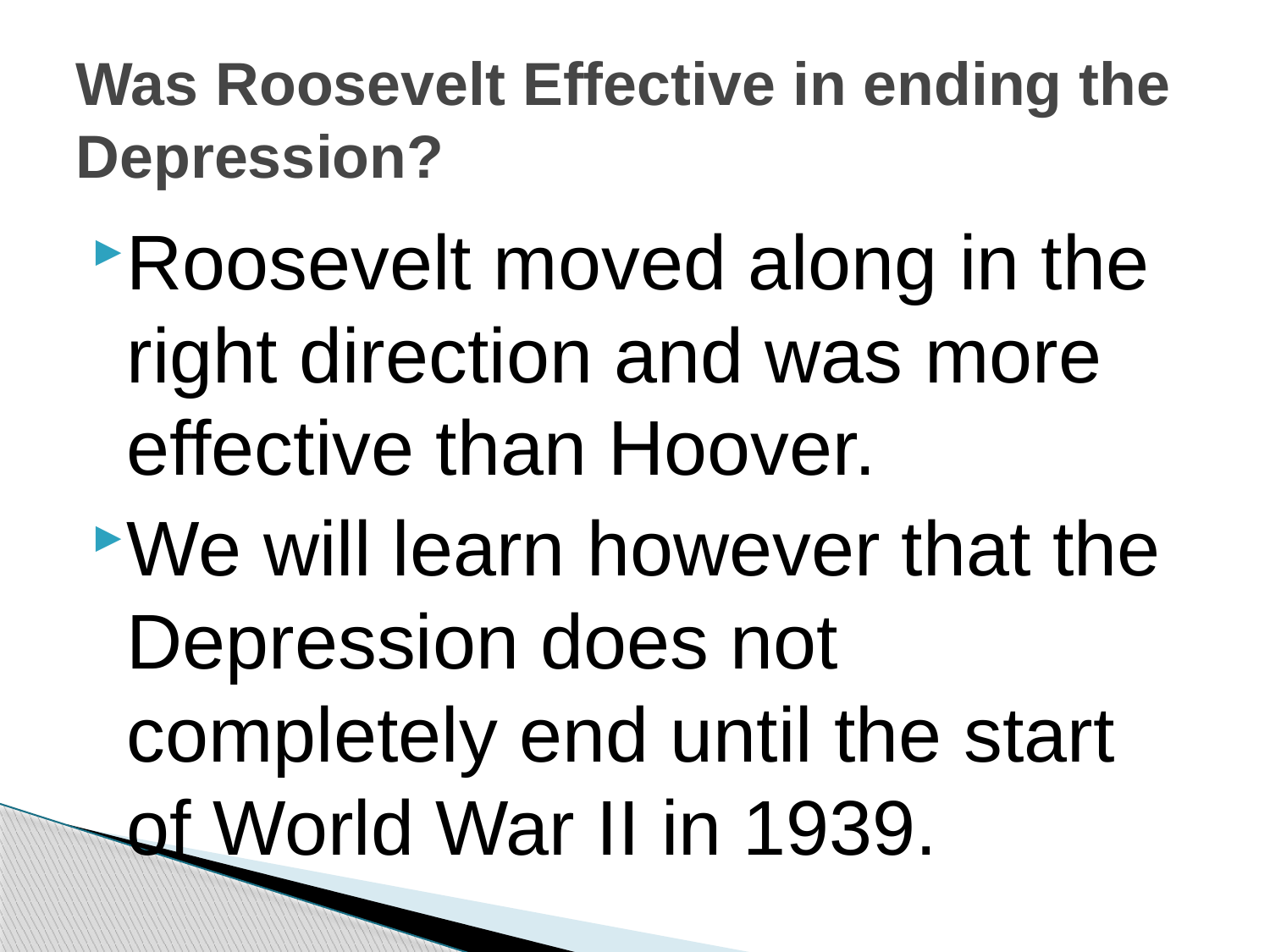

# Was Roosevelt Effective in ending the Depression?
Roosevelt moved along in the right direction and was more effective than Hoover.
We will learn however that the Depression does not completely end until the start of World War II in 1939.